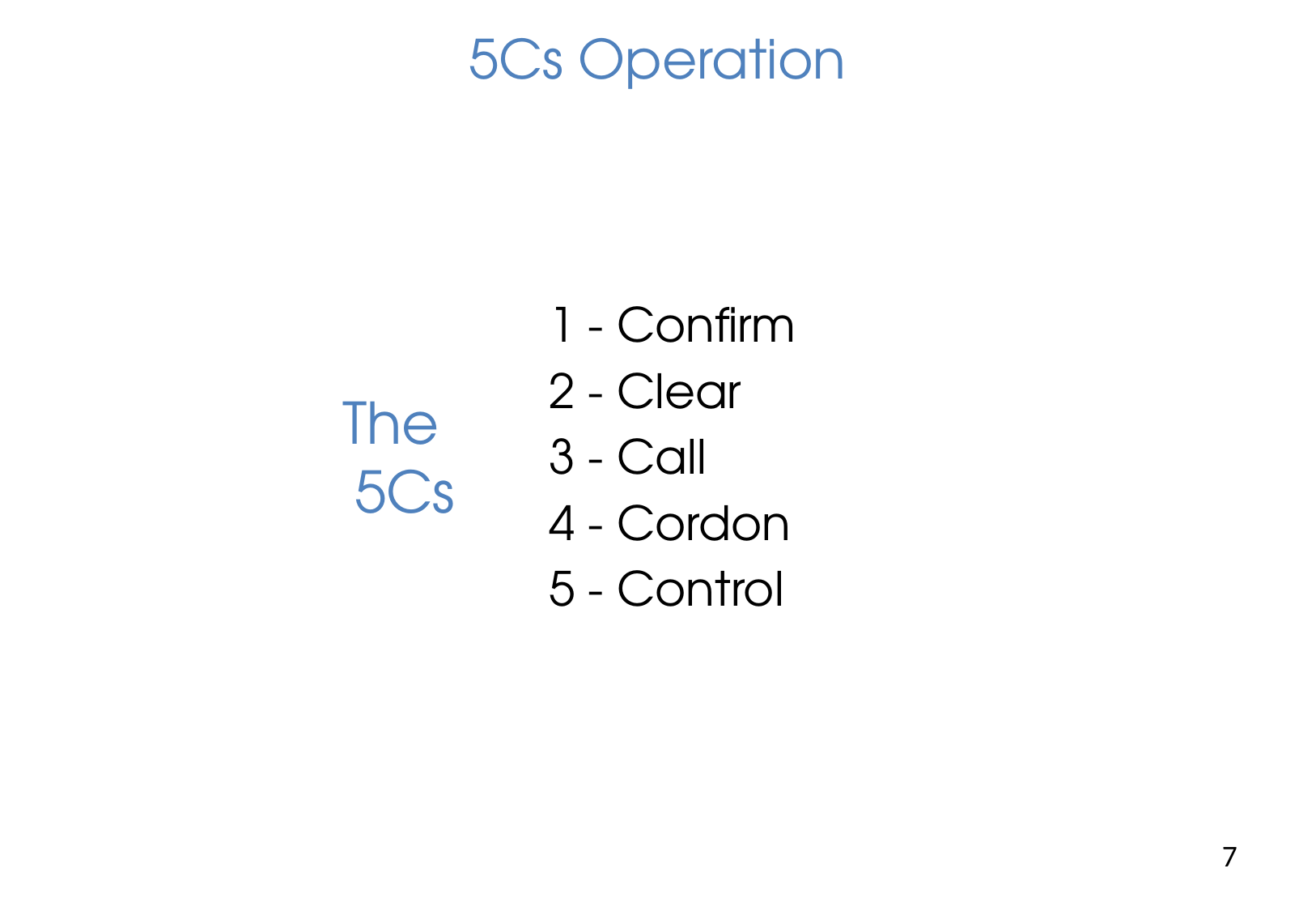

5Cs Operation
# The 5Cs
1 - Confirm
2 - Clear
3 - Call
4 - Cordon
5 - Control
7